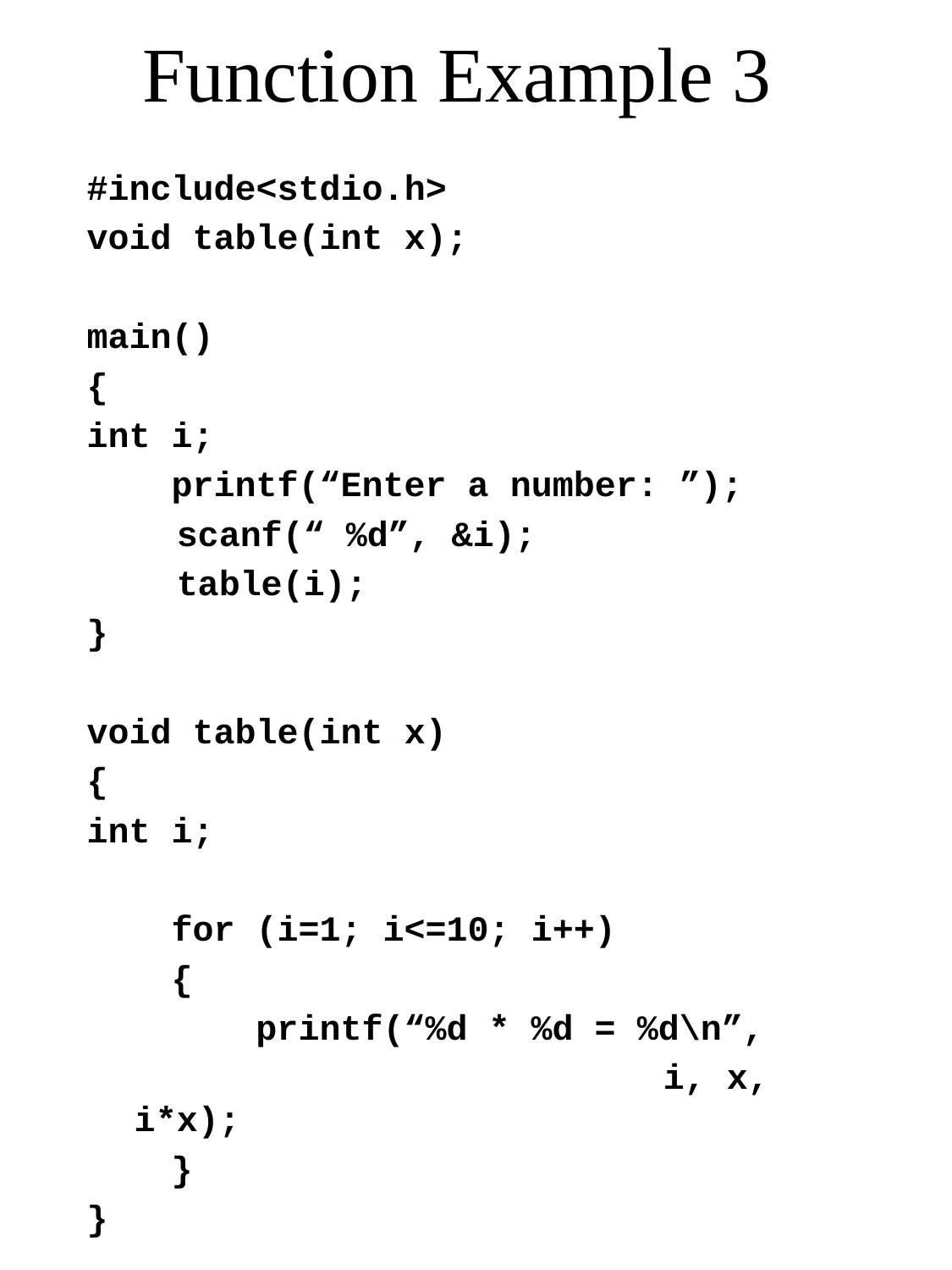

# Function Example 3
#include<stdio.h>
void table(int x);

main()
{
int i;
    printf(“Enter a number: ”);
	  scanf(“ %d”, &i);
	  table(i);
}

void table(int x)
{
int i;

    for (i=1; i<=10; i++)
    {
        printf(“%d * %d = %d\n”,
		                   i, x, i*x);
    }
}